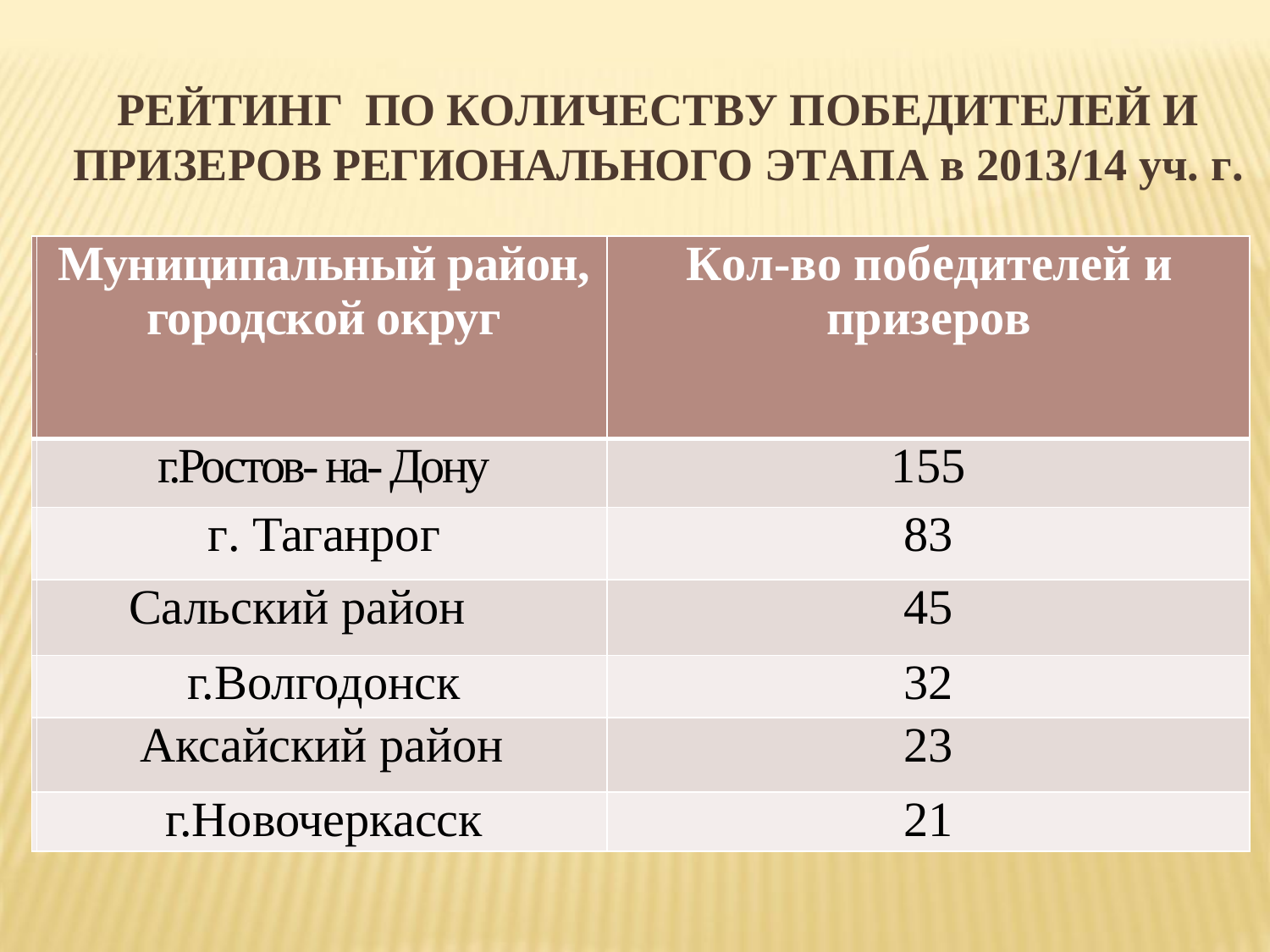

# РЕЙТИНГ  ПО КОЛИЧЕСТВУ ПОБЕДИТЕЛЕЙ И ПРИЗЕРОВ РЕГИОНАЛЬНОГО ЭТАПА в 2013/14 уч. г.
| № п/ п | Муниципальный район, городской округ | Кол-во победителей и призеров |
| --- | --- | --- |
| 1 | г.Ростов- на- Дону | 155 |
| 2 | г. Таганрог | 83 |
| 3 | Сальский район | 45 |
| 4 | г.Волгодонск | 32 |
| 5 | Аксайский район | 23 |
| 6 | г.Новочеркасск | 21 |